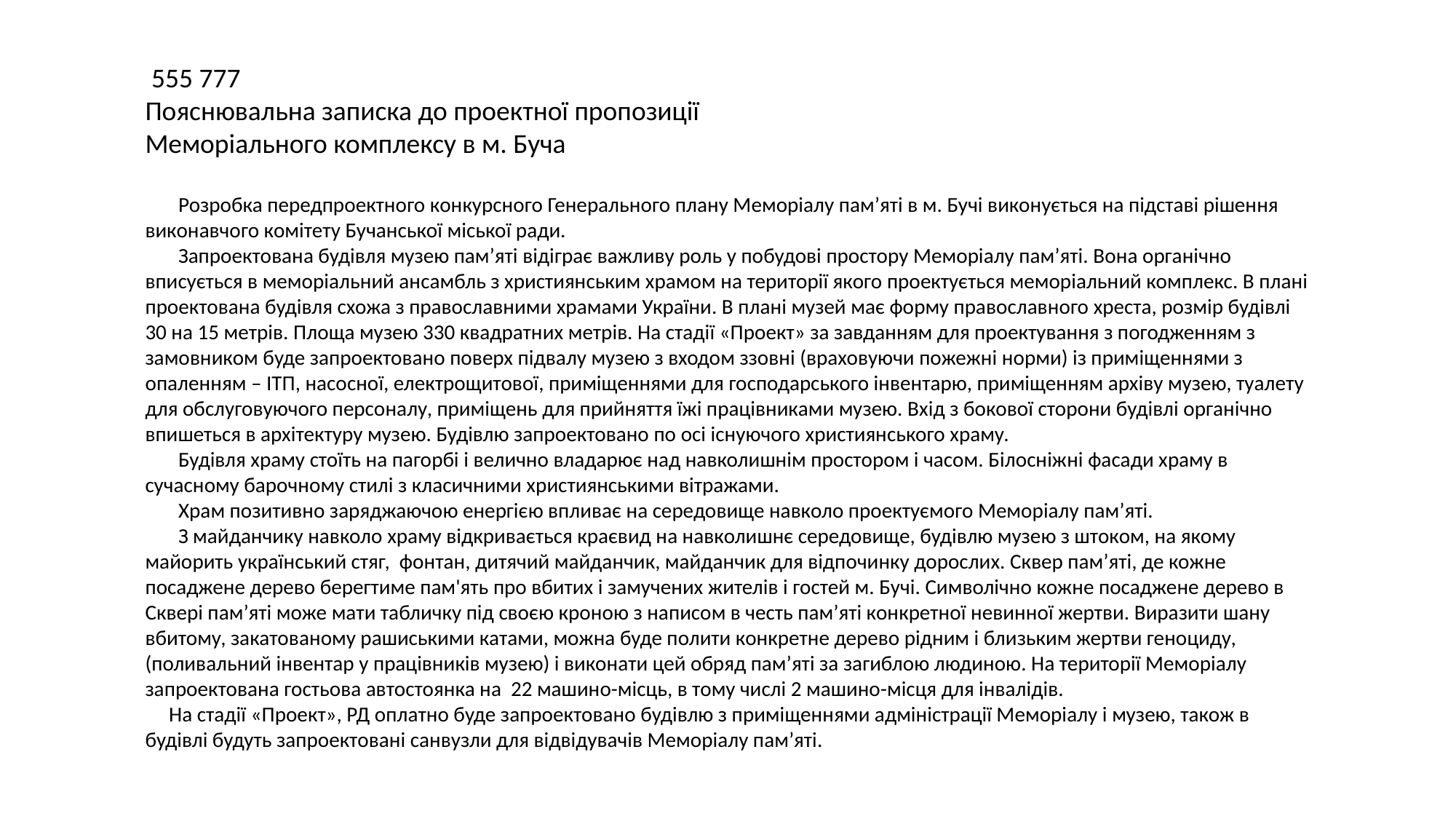

555 777
Пояснювальна записка до проектної пропозиції
Меморіального комплексу в м. Буча

       Розробка передпроектного конкурсного Генерального плану Меморіалу пам’яті в м. Бучі виконується на підставі рішення виконавчого комітету Бучанської міської ради.
       Запроектована будівля музею пам’яті відіграє важливу роль у побудові простору Меморіалу пам’яті. Вона органічно вписується в меморіальний ансамбль з християнським храмом на території якого проектується меморіальний комплекс. В плані проектована будівля схожа з православними храмами України. В плані музей має форму православного хреста, розмір будівлі 30 на 15 метрів. Площа музею 330 квадратних метрів. На стадії «Проект» за завданням для проектування з погодженням з замовником буде запроектовано поверх підвалу музею з входом ззовні (враховуючи пожежні норми) із приміщеннями з опаленням – ІТП, насосної, електрощитової, приміщеннями для господарського інвентарю, приміщенням архіву музею, туалету для обслуговуючого персоналу, приміщень для прийняття їжі працівниками музею. Вхід з бокової сторони будівлі органічно впишеться в архітектуру музею. Будівлю запроектовано по осі існуючого християнського храму.
       Будівля храму стоїть на пагорбі і велично владарює над навколишнім простором і часом. Білосніжні фасади храму в сучасному барочному стилі з класичними християнськими вітражами.
       Храм позитивно заряджаючою енергією впливає на середовище навколо проектуємого Меморіалу пам’яті.
       З майданчику навколо храму відкривається краєвид на навколишнє середовище, будівлю музею з штоком, на якому майорить український стяг,  фонтан, дитячий майданчик, майданчик для відпочинку дорослих. Сквер пам’яті, де кожне посаджене дерево берегтиме пам'ять про вбитих і замучених жителів і гостей м. Бучі. Символічно кожне посаджене дерево в Сквері пам’яті може мати табличку під своєю кроною з написом в честь пам’яті конкретної невинної жертви. Виразити шану вбитому, закатованому рашиськими катами, можна буде полити конкретне дерево рідним і близьким жертви геноциду, (поливальний інвентар у працівників музею) і виконати цей обряд пам’яті за загиблою людиною. На території Меморіалу запроектована гостьова автостоянка на  22 машино-місць, в тому числі 2 машино-місця для інвалідів.
     На стадії «Проект», РД оплатно буде запроектовано будівлю з приміщеннями адміністрації Меморіалу і музею, також в будівлі будуть запроектовані санвузли для відвідувачів Меморіалу пам’яті.